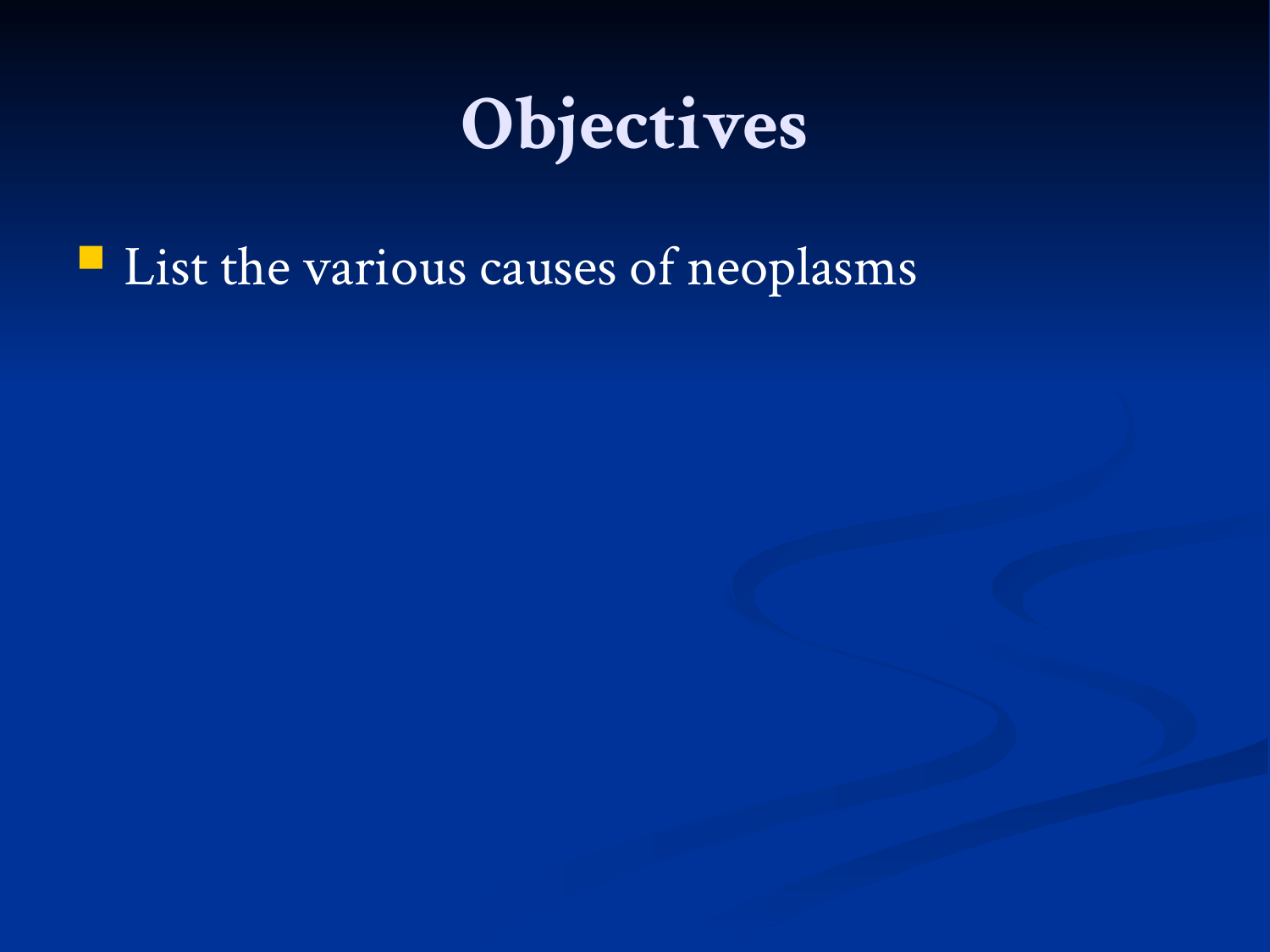

# Objectives
List the various causes of neoplasms